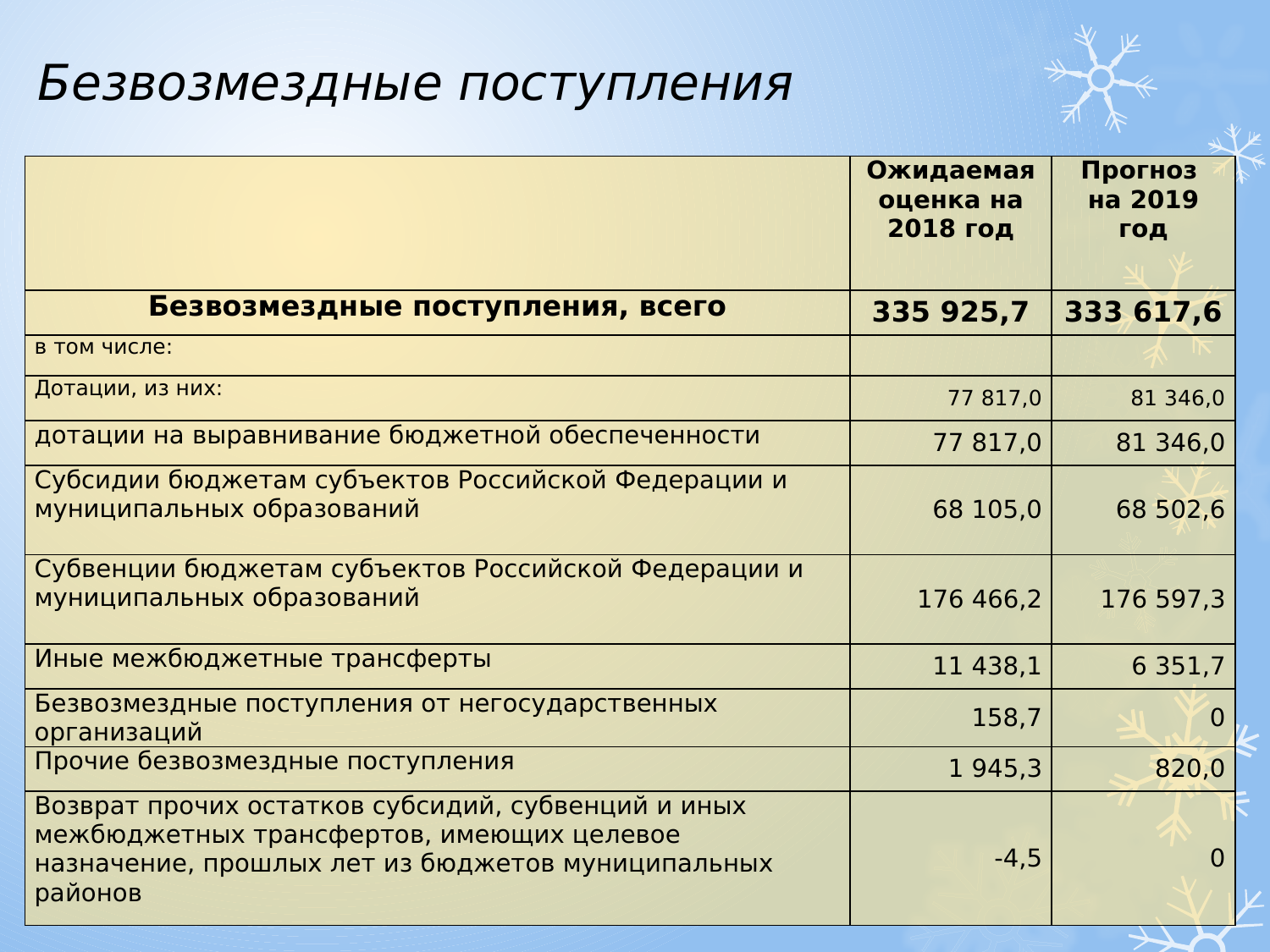

# Безвозмездные поступления
|  | Ожидаемая оценка на 2018 год | Прогноз на 2019 год |
| --- | --- | --- |
| Безвозмездные поступления, всего | 335 925,7 | 333 617,6 |
| в том числе: |  |  |
| Дотации, из них: | 77 817,0 | 81 346,0 |
| дотации на выравнивание бюджетной обеспеченности | 77 817,0 | 81 346,0 |
| Субсидии бюджетам субъектов Российской Федерации и муниципальных образований | 68 105,0 | 68 502,6 |
| Субвенции бюджетам субъектов Российской Федерации и муниципальных образований | 176 466,2 | 176 597,3 |
| Иные межбюджетные трансферты | 11 438,1 | 6 351,7 |
| Безвозмездные поступления от негосударственных организаций | 158,7 | 0 |
| Прочие безвозмездные поступления | 1 945,3 | 820,0 |
| Возврат прочих остатков субсидий, субвенций и иных межбюджетных трансфертов, имеющих целевое назначение, прошлых лет из бюджетов муниципальных районов | -4,5 | 0 |